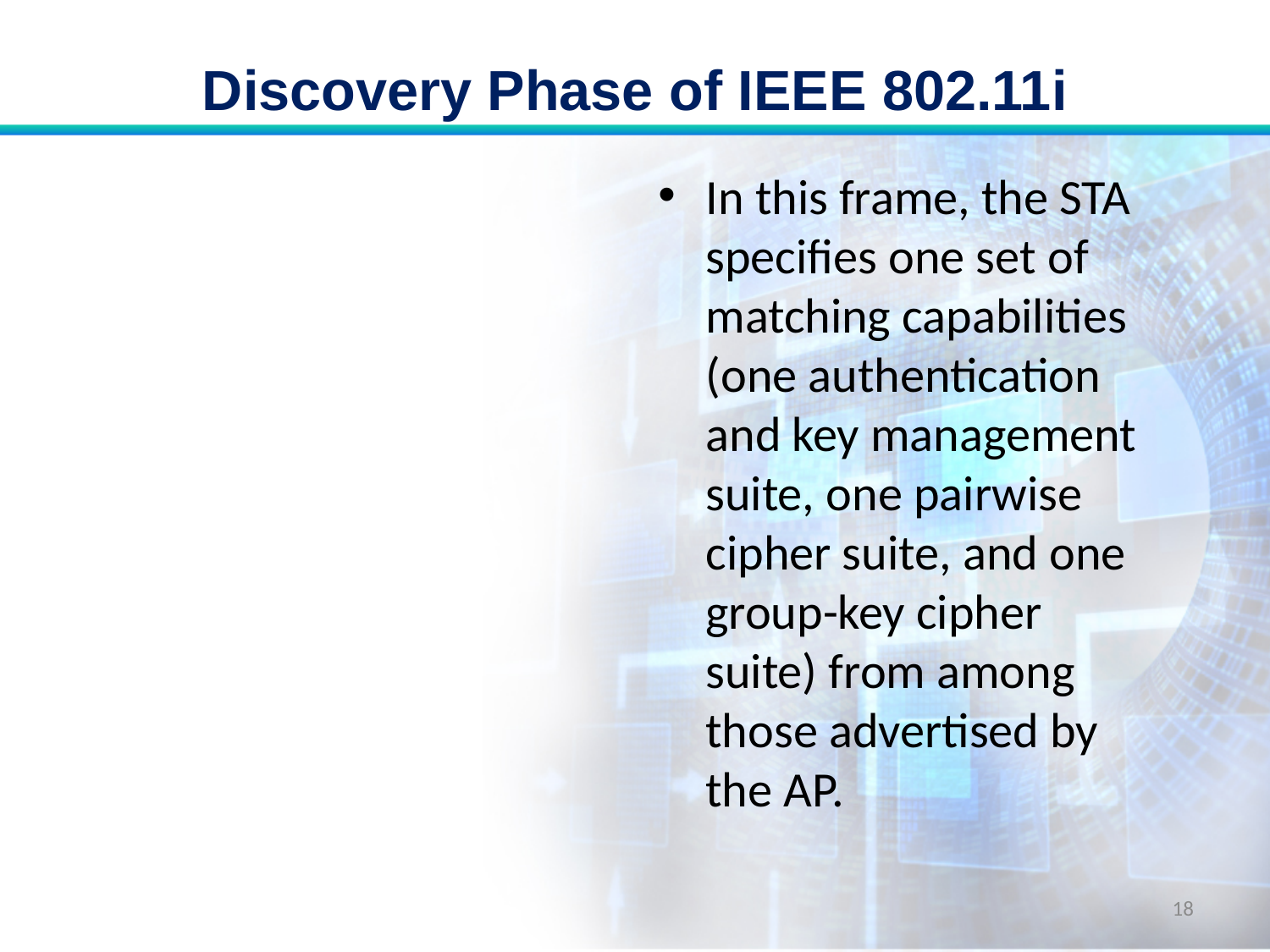

# Discovery Phase of IEEE 802.11i
In this frame, the STA specifies one set of matching capabilities (one authentication and key management suite, one pairwise cipher suite, and one group-key cipher suite) from among those advertised by the AP.
18